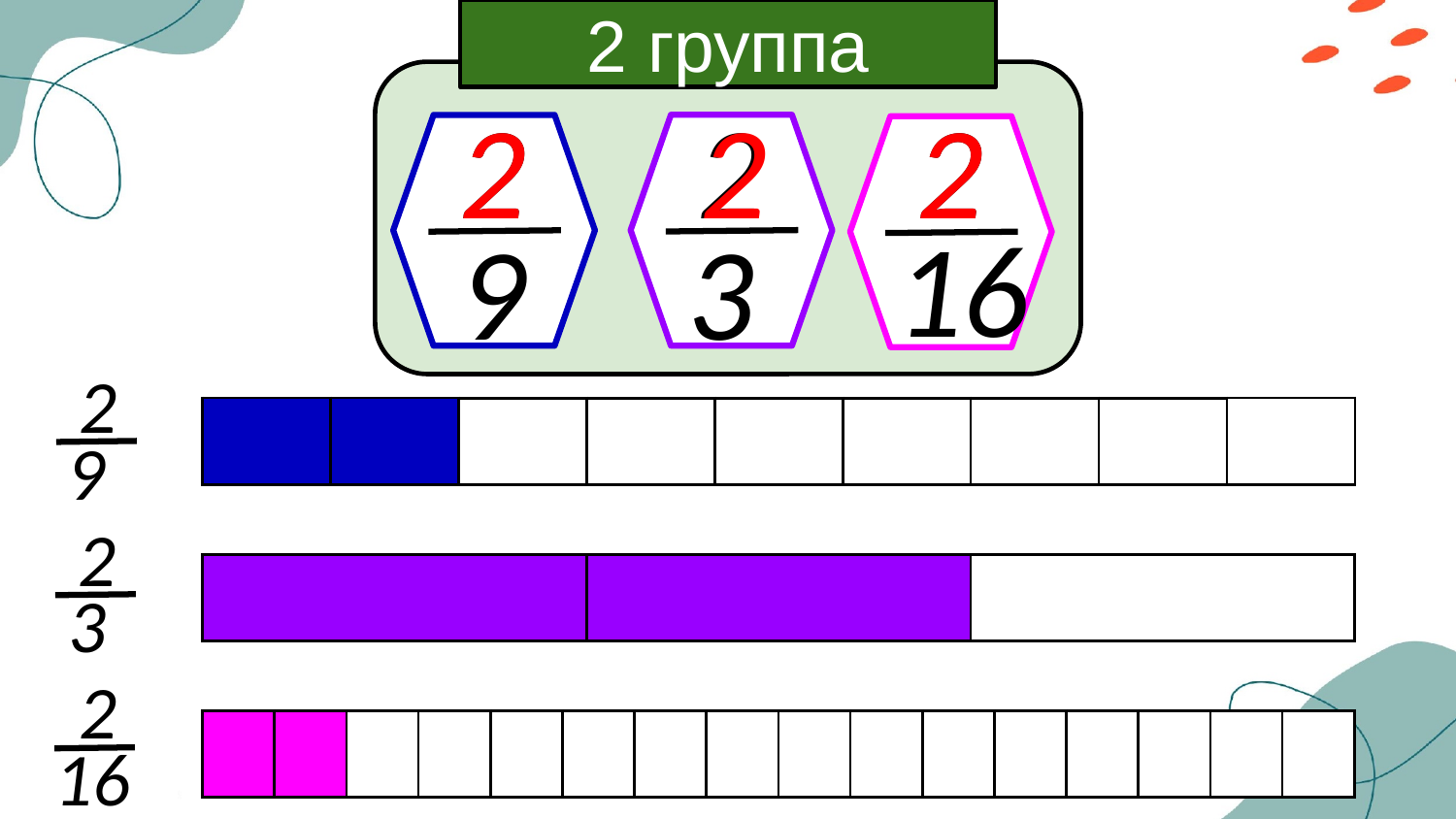

2 группа

2
2
2
2
2
2

16
9
3
2

|  |  |  |  |  |  |  |  |  |
| --- | --- | --- | --- | --- | --- | --- | --- | --- |
|  |  |  |  |  |  |  |  |  |
| --- | --- | --- | --- | --- | --- | --- | --- | --- |
9
2

|  |  |  |
| --- | --- | --- |
|  |  |  |
| --- | --- | --- |
3
2

|  |  |  |  |  |  |  |  |  |  |  |  |  |  |  |  |
| --- | --- | --- | --- | --- | --- | --- | --- | --- | --- | --- | --- | --- | --- | --- | --- |
|  |  |  |  |  |  |  |  |  |  |  |  |  |  |  |  |
| --- | --- | --- | --- | --- | --- | --- | --- | --- | --- | --- | --- | --- | --- | --- | --- |

16